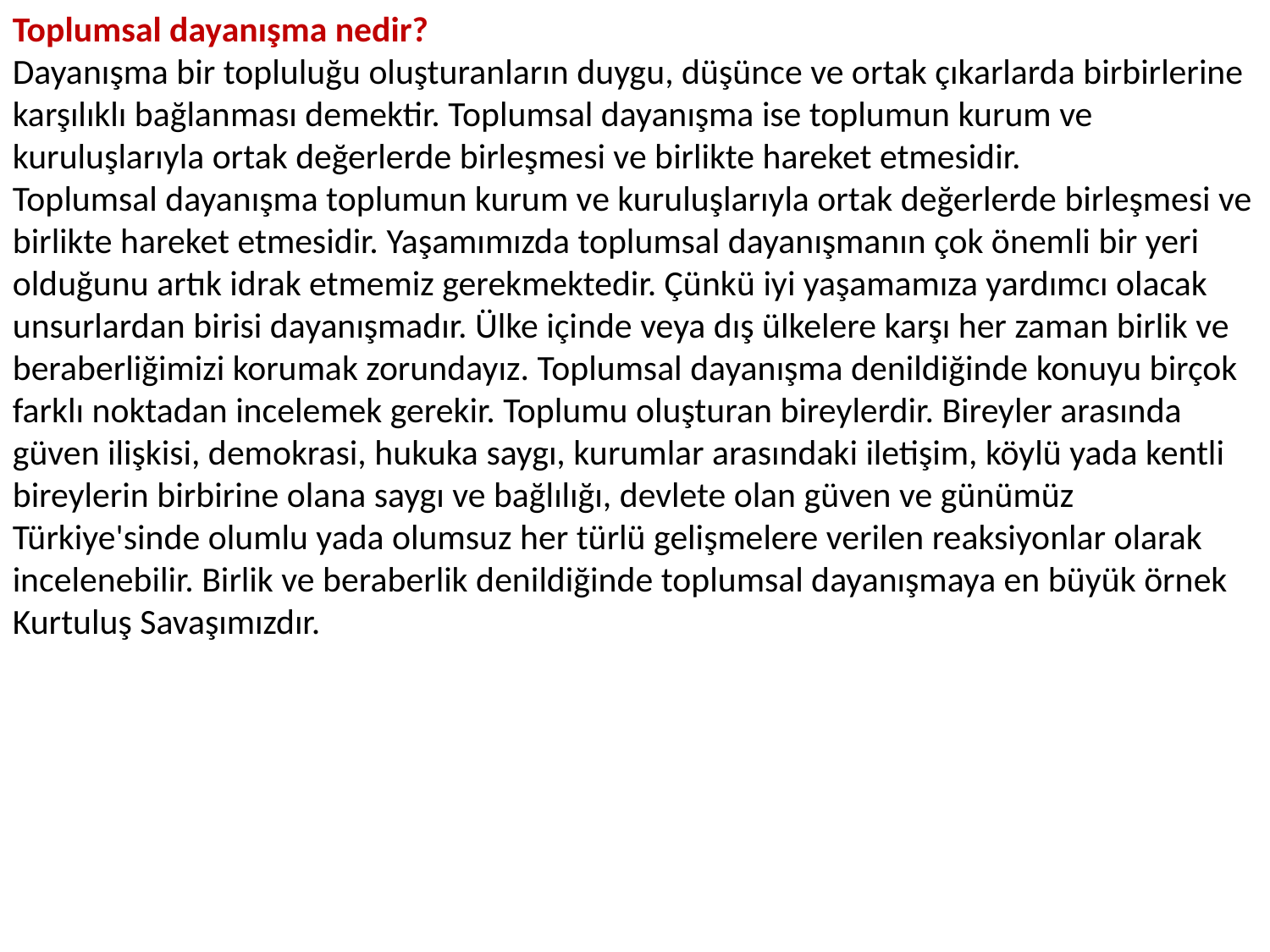

Toplumsal dayanışma nedir?
Dayanışma bir topluluğu oluşturanların duygu, düşünce ve ortak çıkarlarda birbirlerine karşılıklı bağlanması demektir. Toplumsal dayanışma ise toplumun kurum ve kuruluşlarıyla ortak değerlerde birleşmesi ve birlikte hareket etmesidir.
Toplumsal dayanışma toplumun kurum ve kuruluşlarıyla ortak değerlerde birleşmesi ve birlikte hareket etmesidir. Yaşamımızda toplumsal dayanışmanın çok önemli bir yeri olduğunu artık idrak etmemiz gerekmektedir. Çünkü iyi yaşamamıza yardımcı olacak unsurlardan birisi dayanışmadır. Ülke içinde veya dış ülkelere karşı her zaman birlik ve beraberliğimizi korumak zorundayız. Toplumsal dayanışma denildiğinde konuyu birçok farklı noktadan incelemek gerekir. Toplumu oluşturan bireylerdir. Bireyler arasında güven ilişkisi, demokrasi, hukuka saygı, kurumlar arasındaki iletişim, köylü yada kentli bireylerin birbirine olana saygı ve bağlılığı, devlete olan güven ve günümüz Türkiye'sinde olumlu yada olumsuz her türlü gelişmelere verilen reaksiyonlar olarak incelenebilir. Birlik ve beraberlik denildiğinde toplumsal dayanışmaya en büyük örnek Kurtuluş Savaşımızdır.